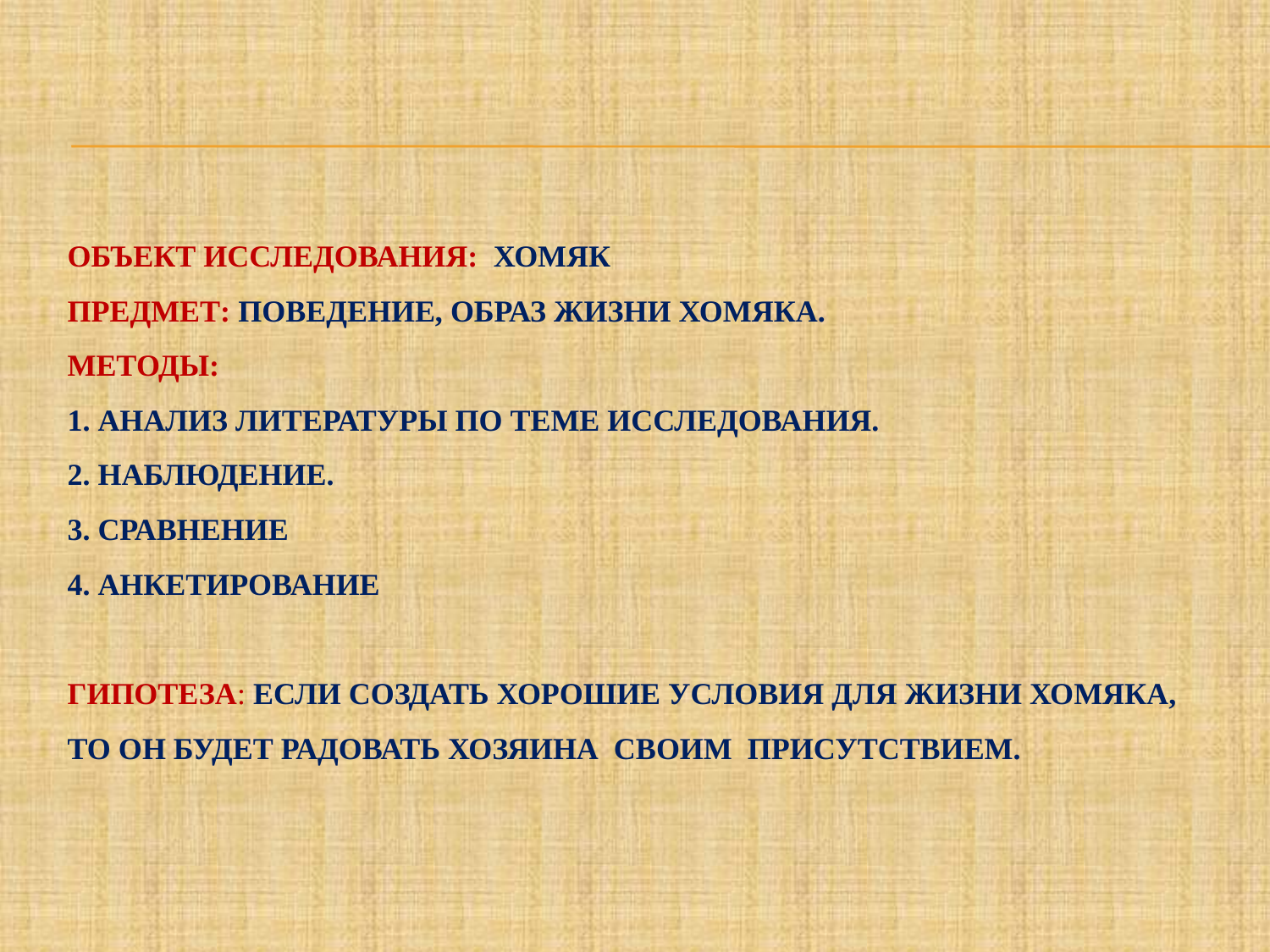

# Объект исследования:  хомяк Предмет: поведение, образ жизни хомяка. методы: 1. Анализ литературы по теме исследования. 2. Наблюдение. 3. сравнение 4. анкетирование ГИПОТЕЗА: Если создать хорошие условия для жизни хомяка, то он будет радовать хозяина  своим  присутствием.